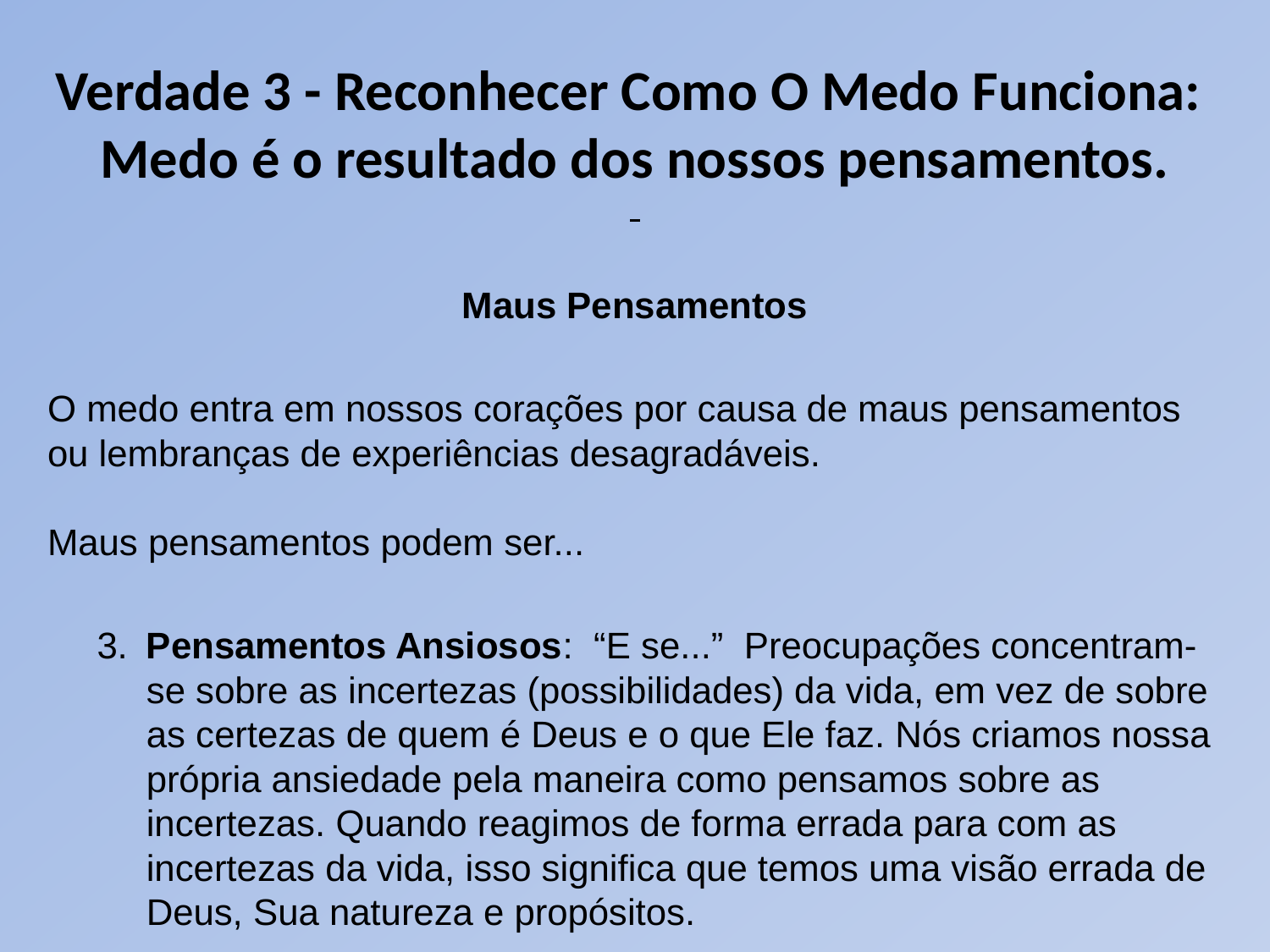

# Verdade 3 - Reconhecer Como O Medo Funciona:  Medo é o resultado dos nossos pensamentos.

Maus Pensamentos

O medo entra em nossos corações por causa de maus pensamentos ou lembranças de experiências desagradáveis.
Maus pensamentos podem ser...

3. 	Pensamentos Ansiosos:  “E se...”  Preocupações concentram-se sobre as incertezas (possibilidades) da vida, em vez de sobre as certezas de quem é Deus e o que Ele faz. Nós criamos nossa própria ansiedade pela maneira como pensamos sobre as incertezas. Quando reagimos de forma errada para com as incertezas da vida, isso significa que temos uma visão errada de Deus, Sua natureza e propósitos.